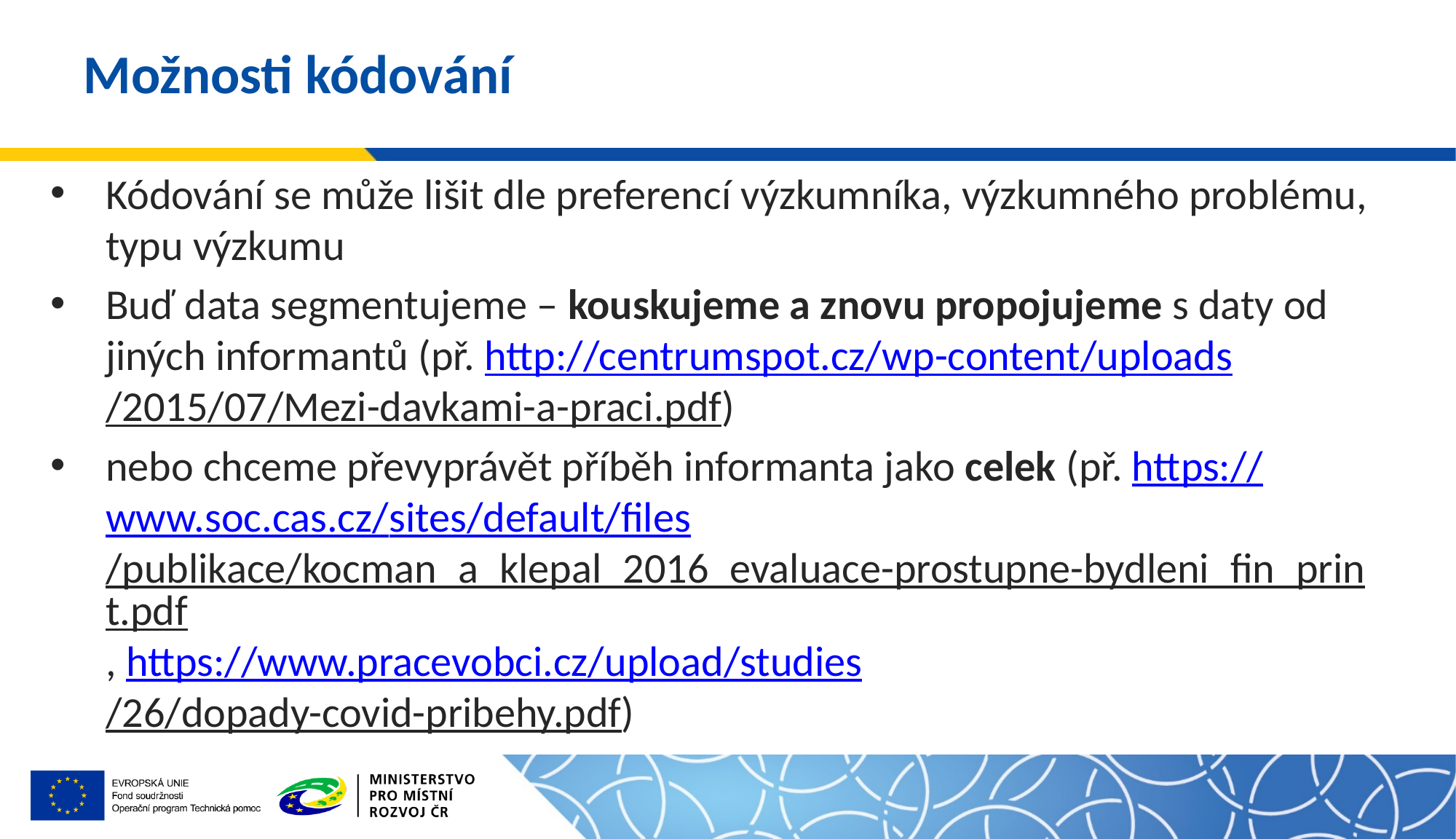

# Možnosti kódování
Kódování se může lišit dle preferencí výzkumníka, výzkumného problému, typu výzkumu
Buď data segmentujeme – kouskujeme a znovu propojujeme s daty od jiných informantů (př. http://centrumspot.cz/wp-content/uploads/2015/07/Mezi-davkami-a-praci.pdf)
nebo chceme převyprávět příběh informanta jako celek (př. https://www.soc.cas.cz/sites/default/files/publikace/kocman_a_klepal_2016_evaluace-prostupne-bydleni_fin_print.pdf, https://www.pracevobci.cz/upload/studies/26/dopady-covid-pribehy.pdf)